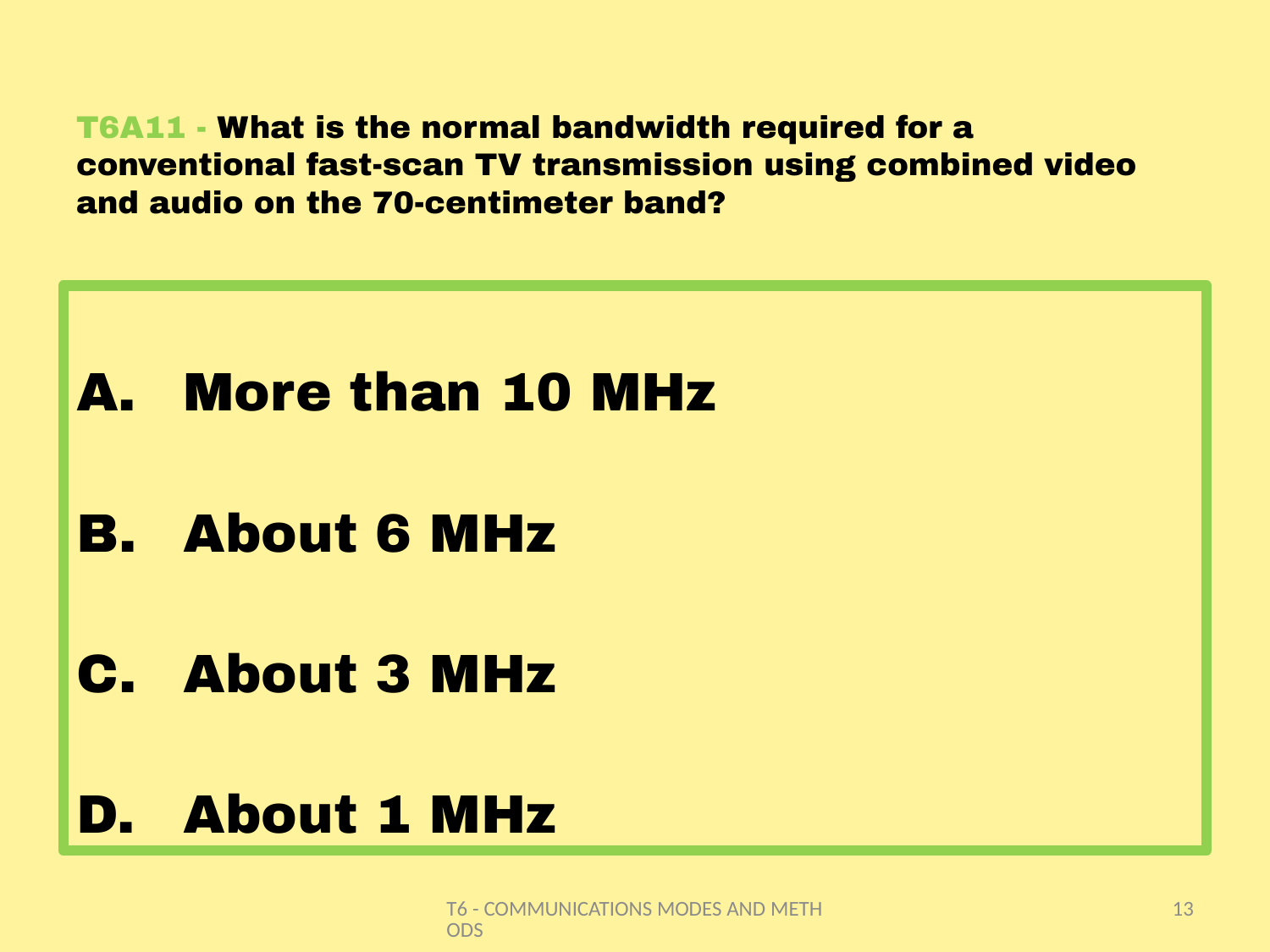

# T6A11 - What is the normal bandwidth required for a conventional fast-scan TV transmission using combined video and audio on the 70-centimeter band?
More than 10 MHz
About 6 MHz
About 3 MHz
About 1 MHz
T6 - COMMUNICATIONS MODES AND METHODS
13